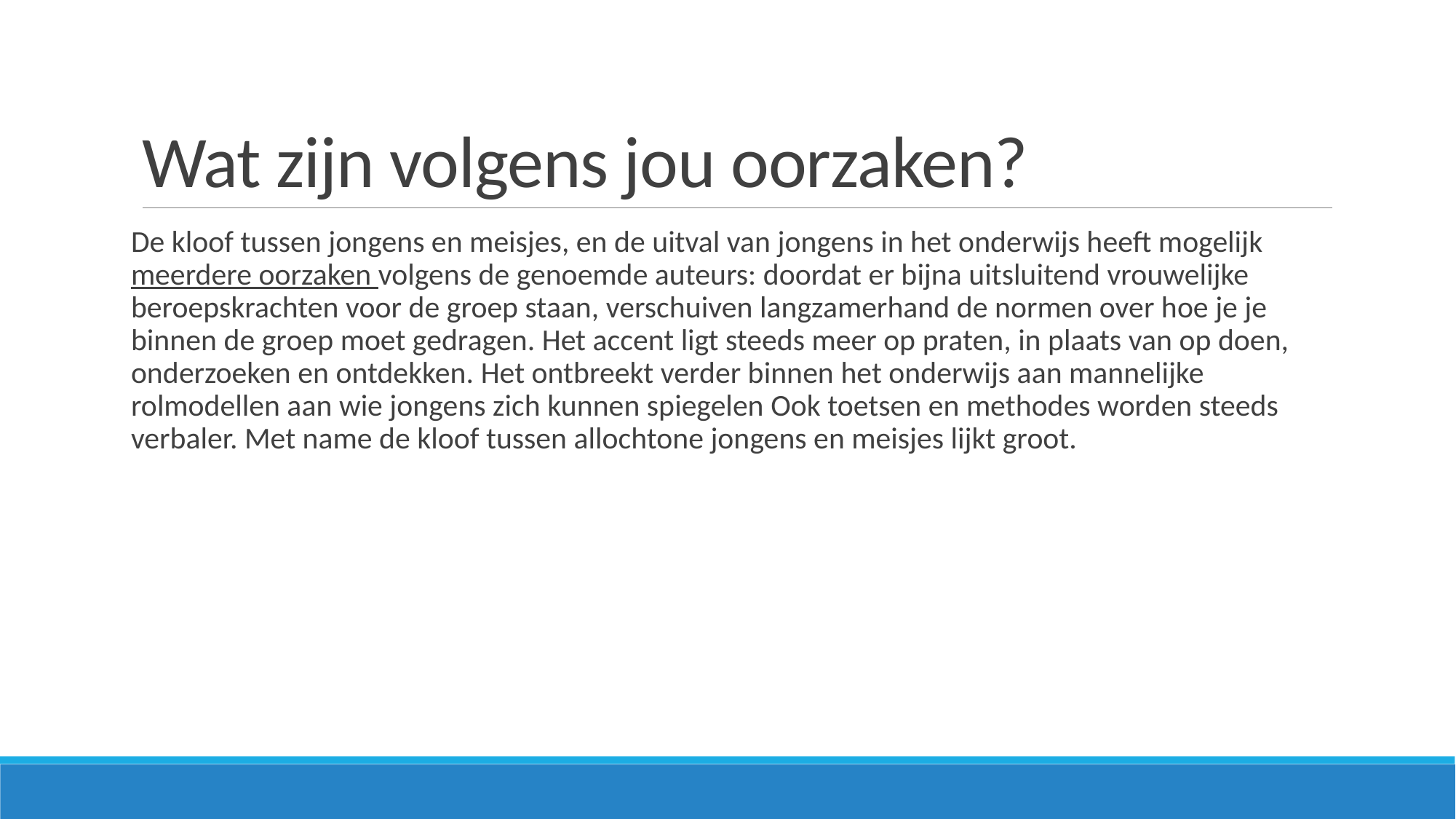

# Wat zijn volgens jou oorzaken?
De kloof tussen jongens en meisjes, en de uitval van jongens in het onderwijs heeft mogelijk meerdere oorzaken volgens de genoemde auteurs: doordat er bijna uitsluitend vrouwelijke beroepskrachten voor de groep staan, verschuiven langzamerhand de normen over hoe je je binnen de groep moet gedragen. Het accent ligt steeds meer op praten, in plaats van op doen, onderzoeken en ontdekken. Het ontbreekt verder binnen het onderwijs aan mannelijke rolmodellen aan wie jongens zich kunnen spiegelen Ook toetsen en methodes worden steeds verbaler. Met name de kloof tussen allochtone jongens en meisjes lijkt groot.